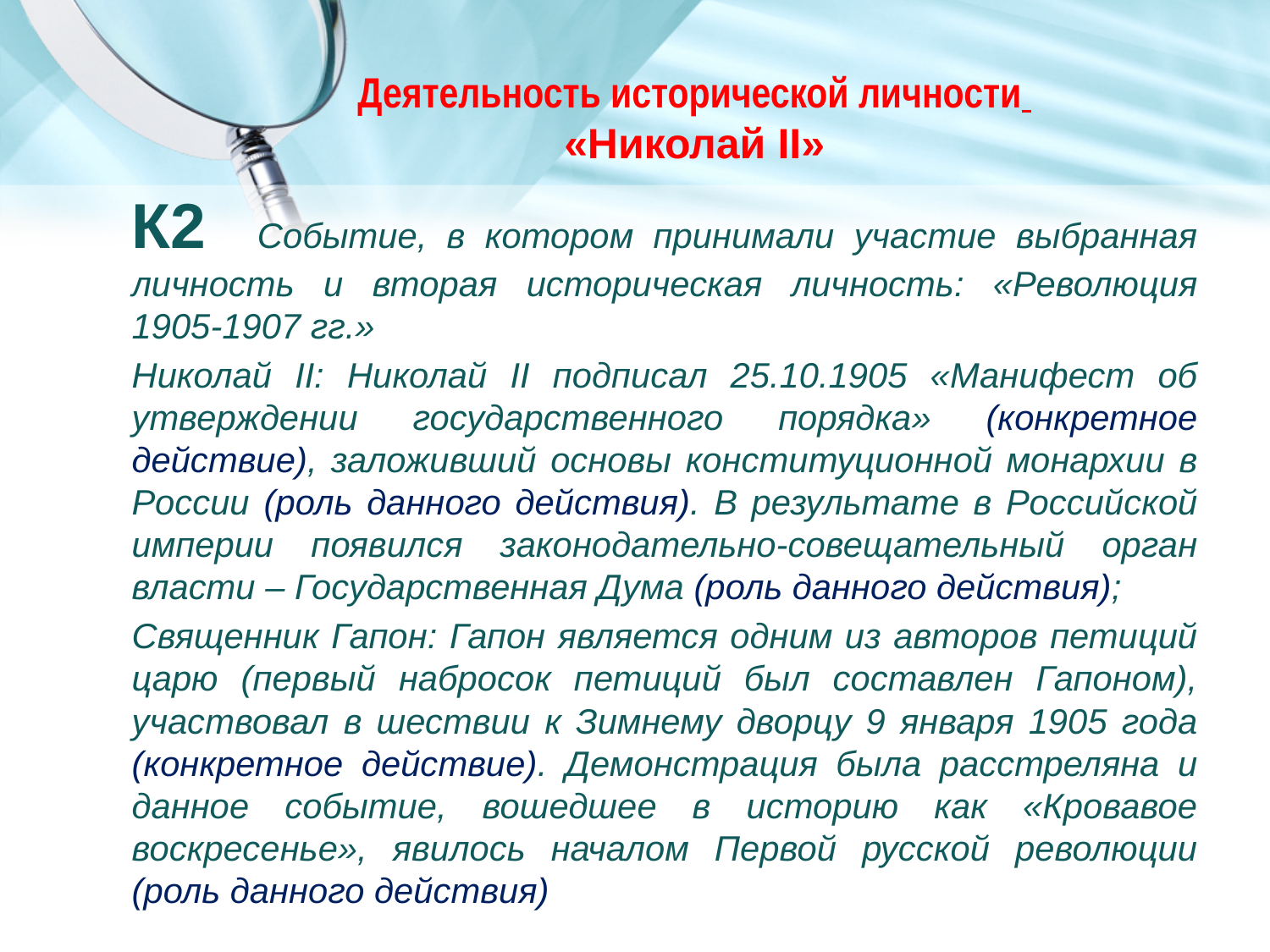

# Деятельность исторической личности «Николай II»
К2  Событие, в котором принимали участие выбранная личность и вторая историческая личность: «Революция 1905-1907 гг.»
Николай II: Николай II подписал 25.10.1905 «Манифест об утверждении государственного порядка» (конкретное действие), заложивший основы конституционной монархии в России (роль данного действия). В результате в Российской империи появился законодательно-совещательный орган власти – Государственная Дума (роль данного действия);
Священник Гапон: Гапон является одним из авторов петиций царю (первый набросок петиций был составлен Гапоном), участвовал в шествии к Зимнему дворцу 9 января 1905 года (конкретное действие). Демонстрация была расстреляна и данное событие, вошедшее в историю как «Кровавое воскресенье», явилось началом Первой русской революции (роль данного действия)